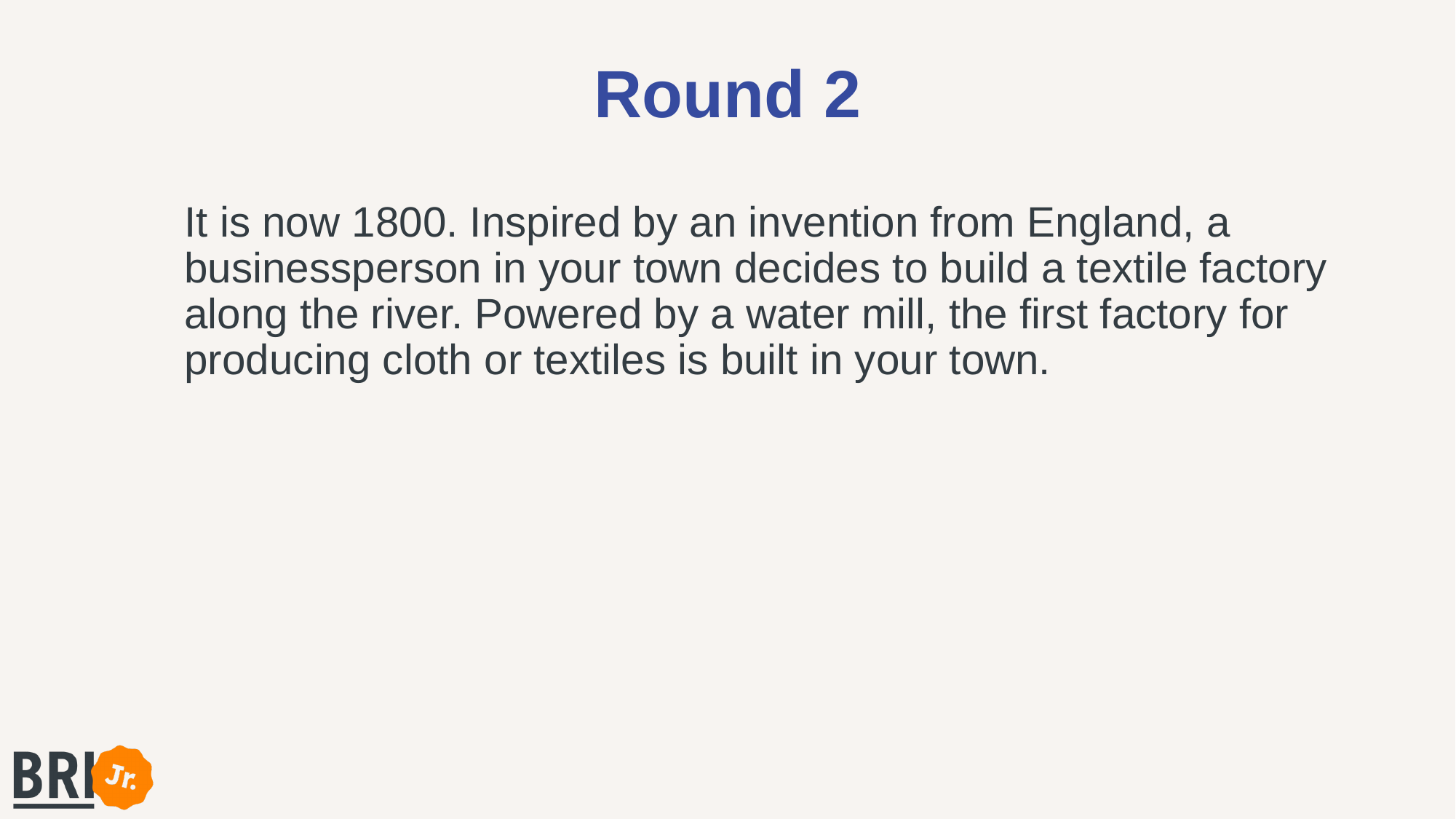

# Round 2
It is now 1800. Inspired by an invention from England, a businessperson in your town decides to build a textile factory along the river. Powered by a water mill, the first factory for producing cloth or textiles is built in your town.